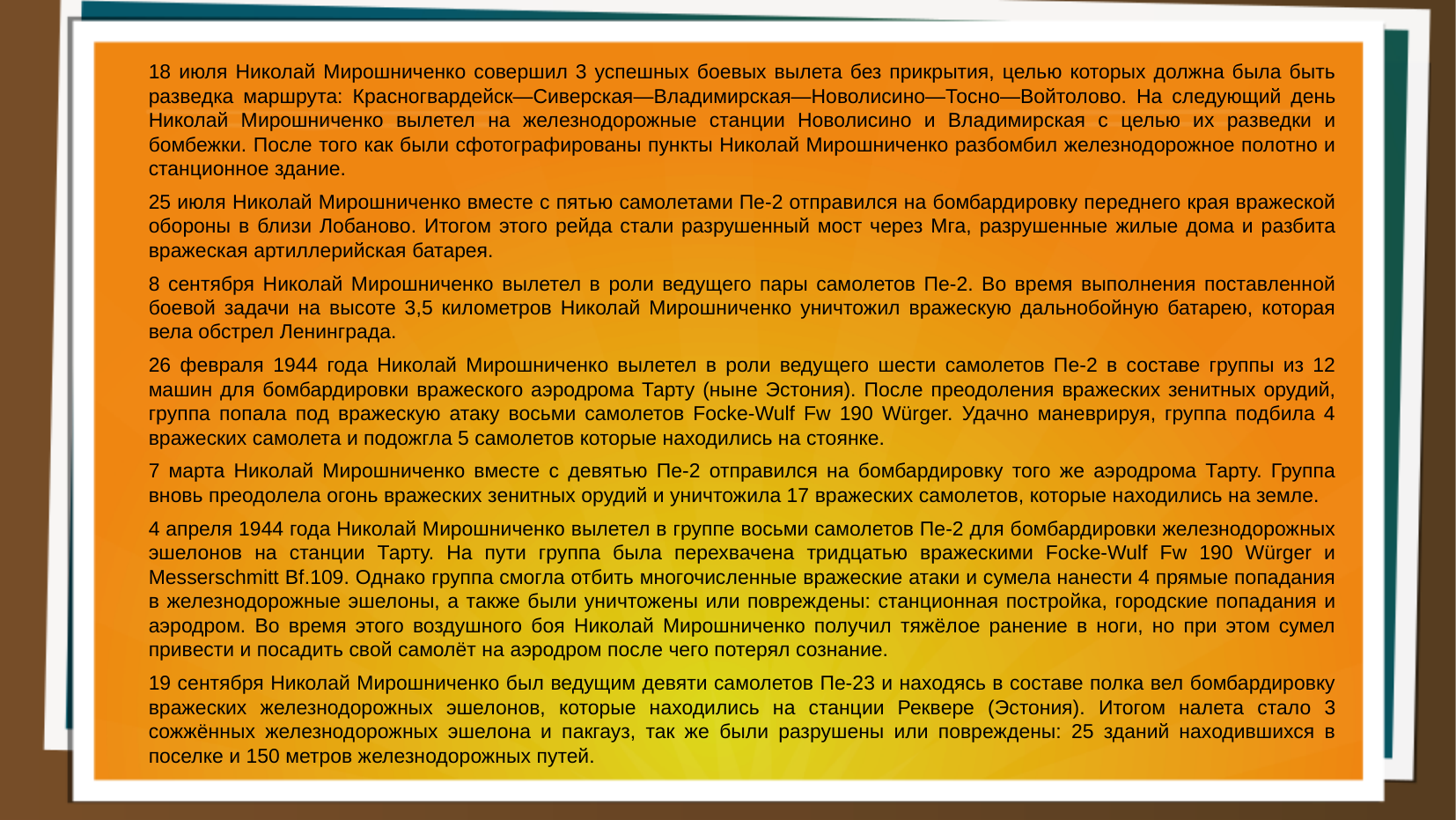

18 июля Николай Мирошниченко совершил 3 успешных боевых вылета без прикрытия, целью которых должна была быть разведка маршрута: Красногвардейск—Сиверская—Владимирская—Новолисино—Тосно—Войтолово. На следующий день Николай Мирошниченко вылетел на железнодорожные станции Новолисино и Владимирская с целью их разведки и бомбежки. После того как были сфотографированы пункты Николай Мирошниченко разбомбил железнодорожное полотно и станционное здание.
	25 июля Николай Мирошниченко вместе с пятью самолетами Пе-2 отправился на бомбардировку переднего края вражеской обороны в близи Лобаново. Итогом этого рейда стали разрушенный мост через Мга, разрушенные жилые дома и разбита вражеская артиллерийская батарея.
	8 сентября Николай Мирошниченко вылетел в роли ведущего пары самолетов Пе-2. Во время выполнения поставленной боевой задачи на высоте 3,5 километров Николай Мирошниченко уничтожил вражескую дальнобойную батарею, которая вела обстрел Ленинграда.
	26 февраля 1944 года Николай Мирошниченко вылетел в роли ведущего шести самолетов Пе-2 в составе группы из 12 машин для бомбардировки вражеского аэродрома Тарту (ныне Эстония). После преодоления вражеских зенитных орудий, группа попала под вражескую атаку восьми самолетов Focke-Wulf Fw 190 Würger. Удачно маневрируя, группа подбила 4 вражеских самолета и подожгла 5 самолетов которые находились на стоянке.
	7 марта Николай Мирошниченко вместе с девятью Пе-2 отправился на бомбардировку того же аэродрома Тарту. Группа вновь преодолела огонь вражеских зенитных орудий и уничтожила 17 вражеских самолетов, которые находились на земле.
	4 апреля 1944 года Николай Мирошниченко вылетел в группе восьми самолетов Пе-2 для бомбардировки железнодорожных эшелонов на станции Тарту. На пути группа была перехвачена тридцатью вражескими Focke-Wulf Fw 190 Würger и Messerschmitt Bf.109. Однако группа смогла отбить многочисленные вражеские атаки и сумела нанести 4 прямые попадания в железнодорожные эшелоны, а также были уничтожены или повреждены: станционная постройка, городские попадания и аэродром. Во время этого воздушного боя Николай Мирошниченко получил тяжёлое ранение в ноги, но при этом сумел привести и посадить свой самолёт на аэродром после чего потерял сознание.
	19 сентября Николай Мирошниченко был ведущим девяти самолетов Пе-23 и находясь в составе полка вел бомбардировку вражеских железнодорожных эшелонов, которые находились на станции Реквере (Эстония). Итогом налета стало 3 сожжённых железнодорожных эшелона и пакгауз, так же были разрушены или повреждены: 25 зданий находившихся в поселке и 150 метров железнодорожных путей.